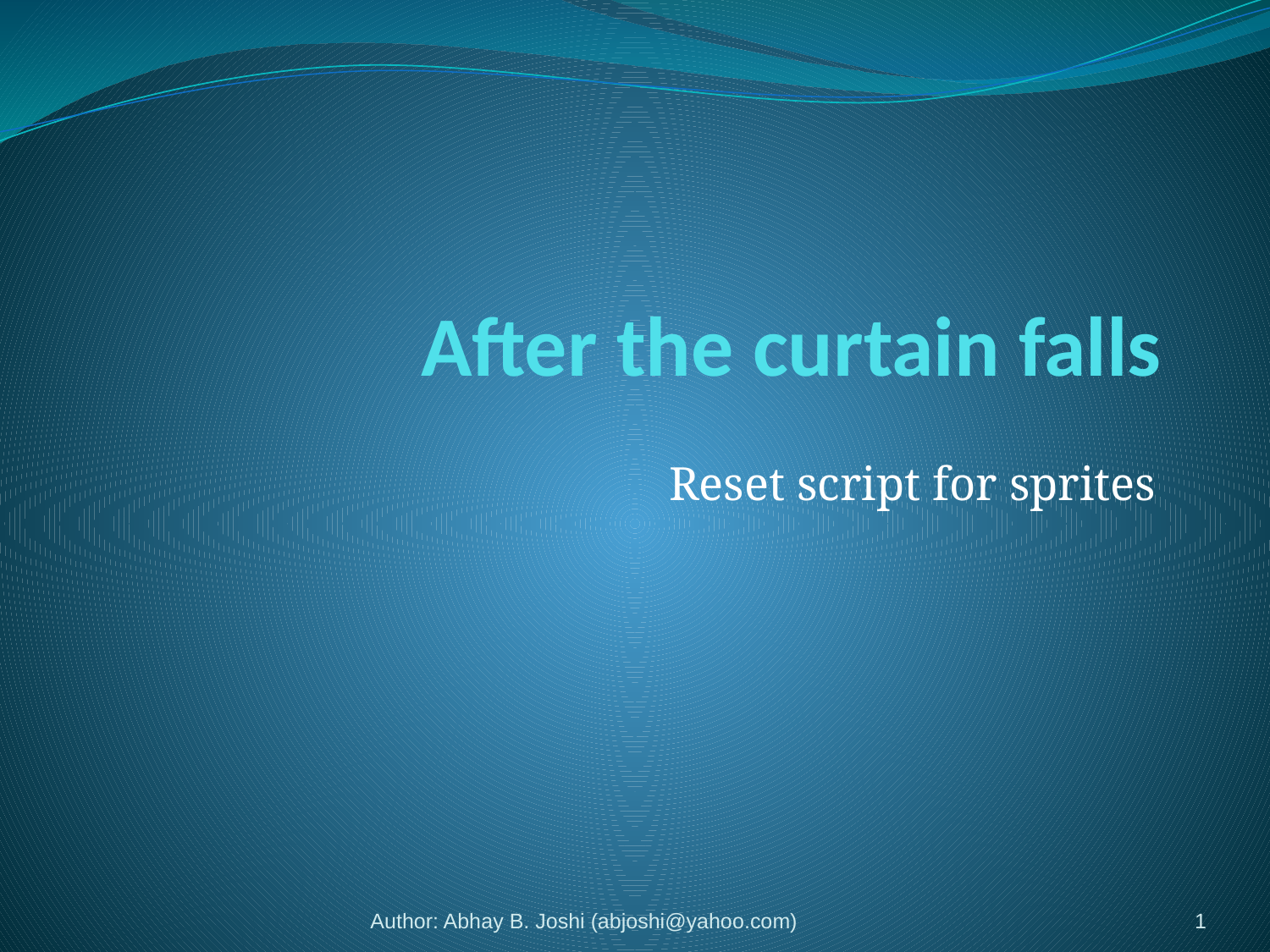

# After the curtain falls
Reset script for sprites
Author: Abhay B. Joshi (abjoshi@yahoo.com)
1